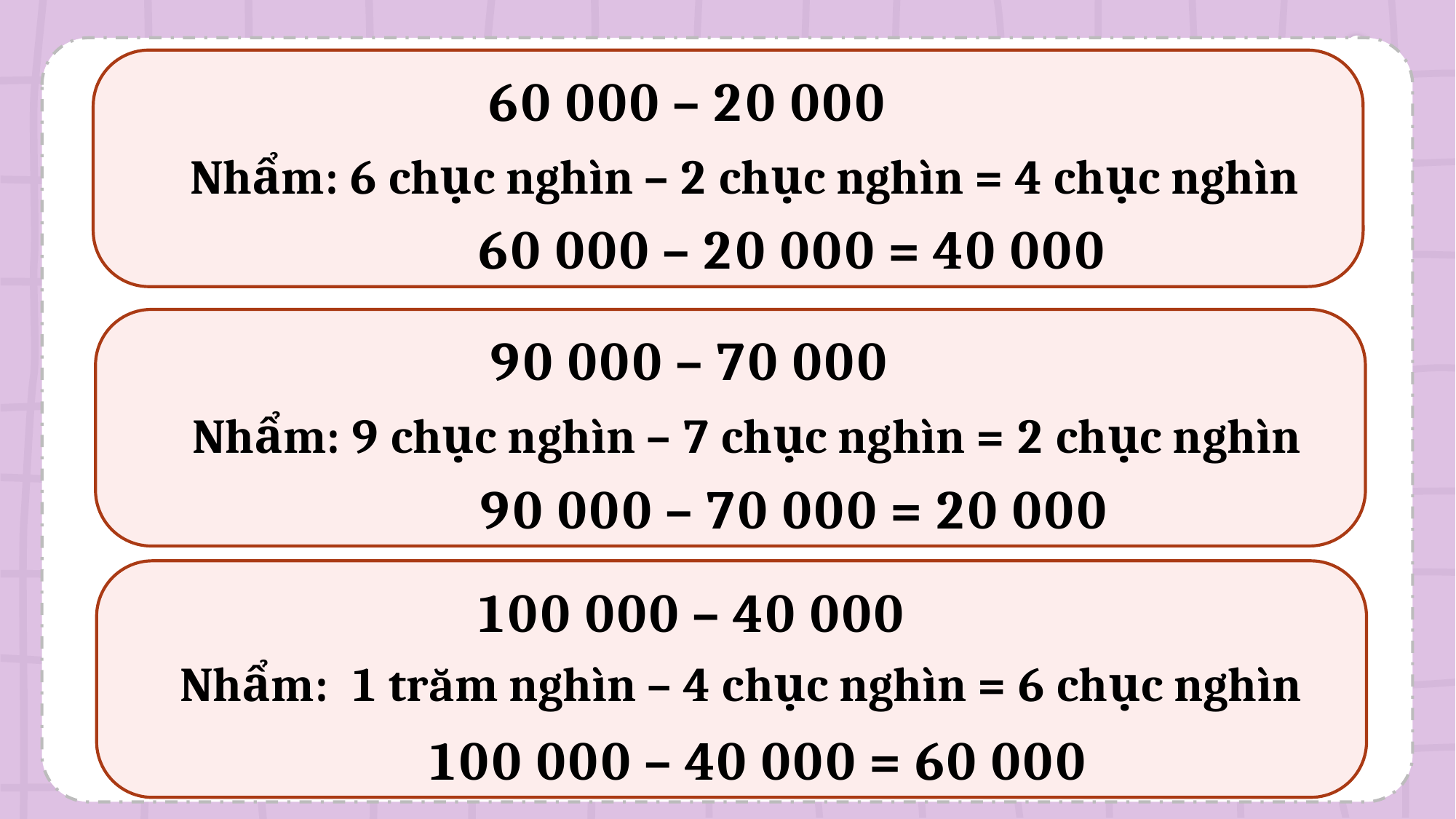

60 000 – 20 000
Nhẩm: 6 chục nghìn – 2 chục nghìn = 4 chục nghìn
60 000 – 20 000 = 40 000

90 000 – 70 000
Nhẩm: 9 chục nghìn – 7 chục nghìn = 2 chục nghìn
90 000 – 70 000 = 20 000

100 000 – 40 000
Nhẩm:  1 trăm nghìn – 4 chục nghìn = 6 chục nghìn
100 000 – 40 000 = 60 000